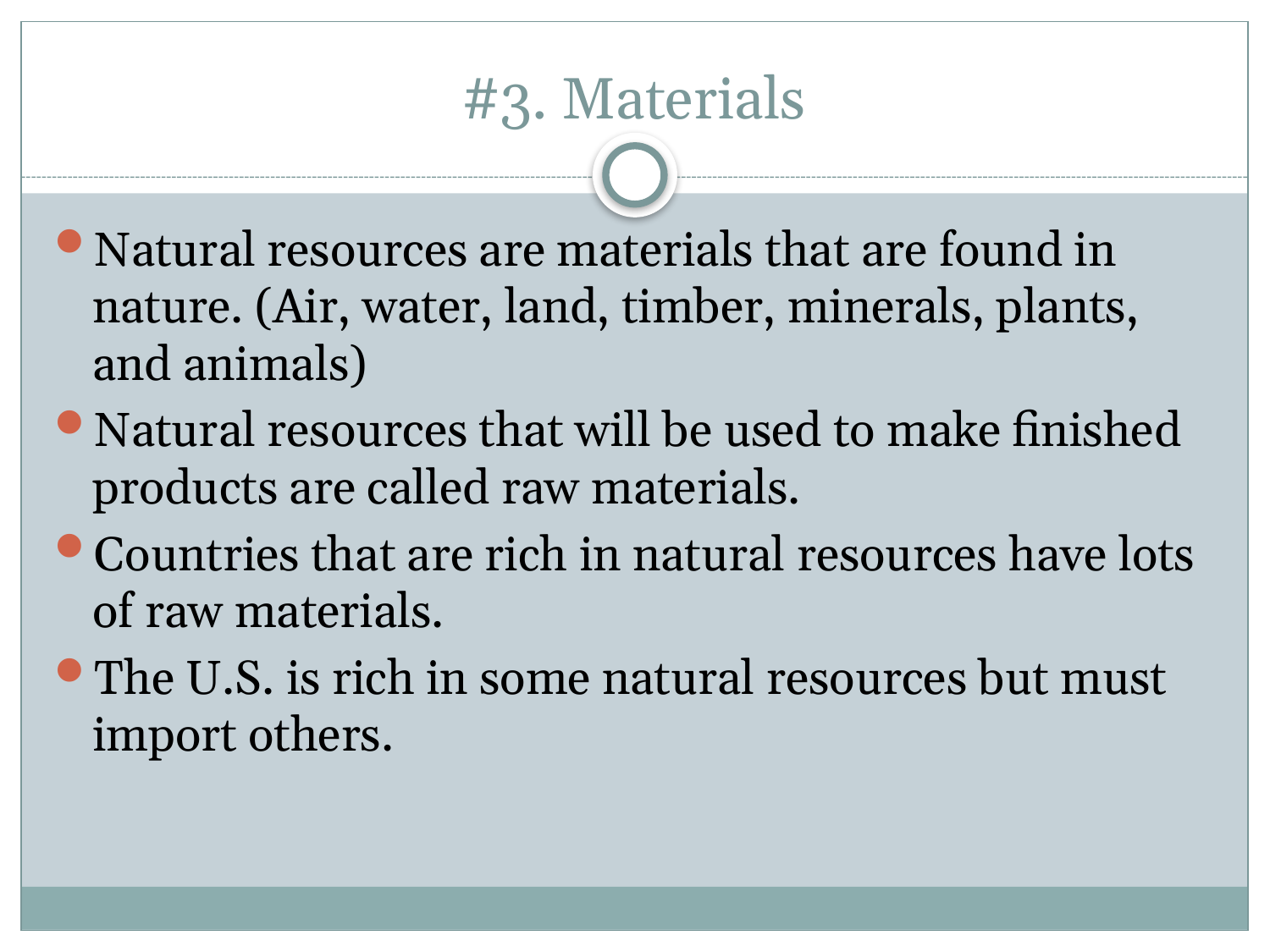

# #3. Materials
Natural resources are materials that are found in nature. (Air, water, land, timber, minerals, plants, and animals)
Natural resources that will be used to make finished products are called raw materials.
Countries that are rich in natural resources have lots of raw materials.
The U.S. is rich in some natural resources but must import others.